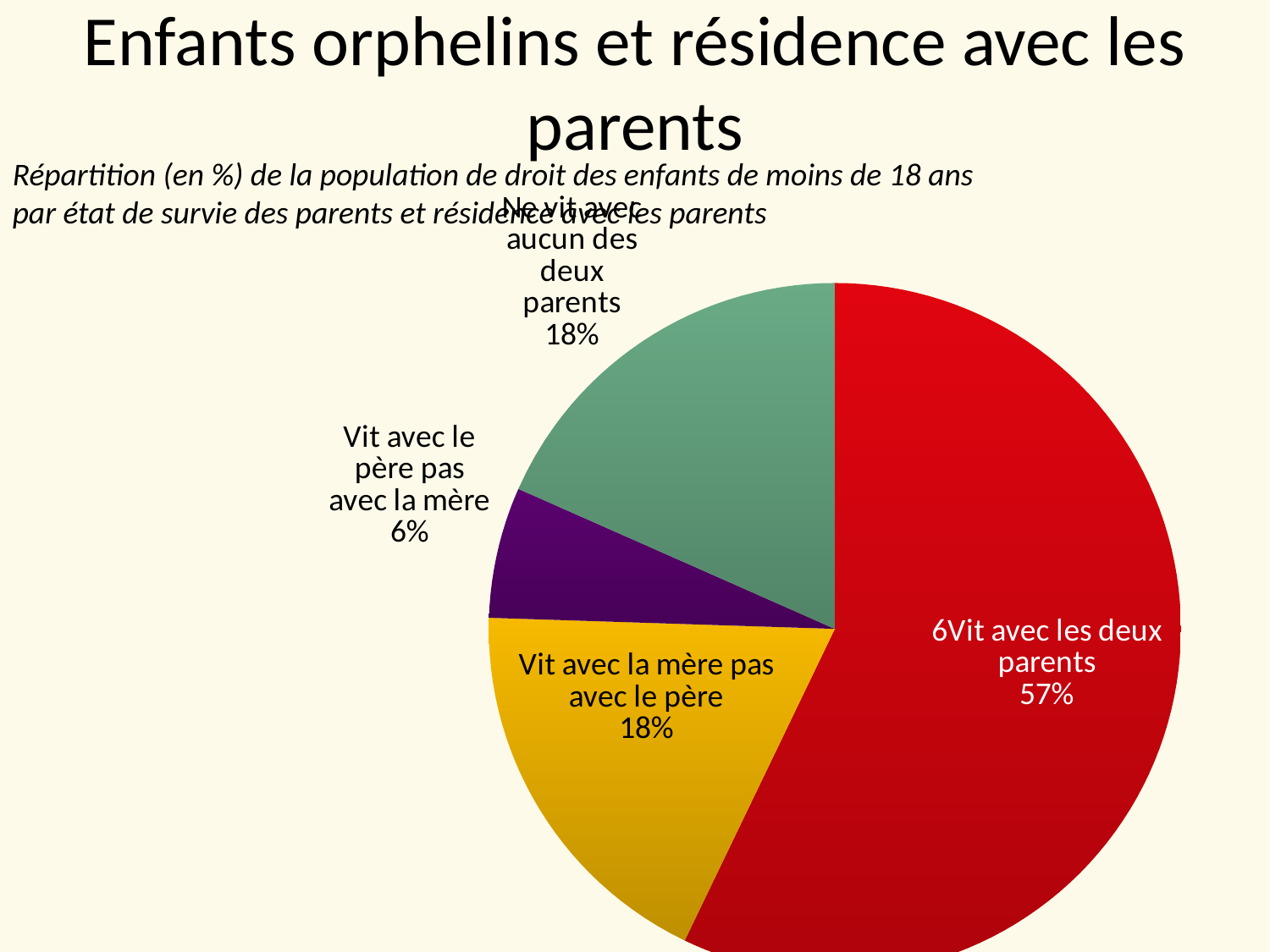

# Enfants orphelins et résidence avec les parents
Répartition (en %) de la population de droit des enfants de moins de 18 ans par état de survie des parents et résidence avec les parents

### Chart

| Category | Sales |
|---|---|
| Vit avec les deux parents | 56.0 |
| Vit avec la mère pas avec le père | 18.0 |
| Vit avec le père pas avec la mère | 6.0 |
| Ne vit avec aucun des deux parents | 18.0 |